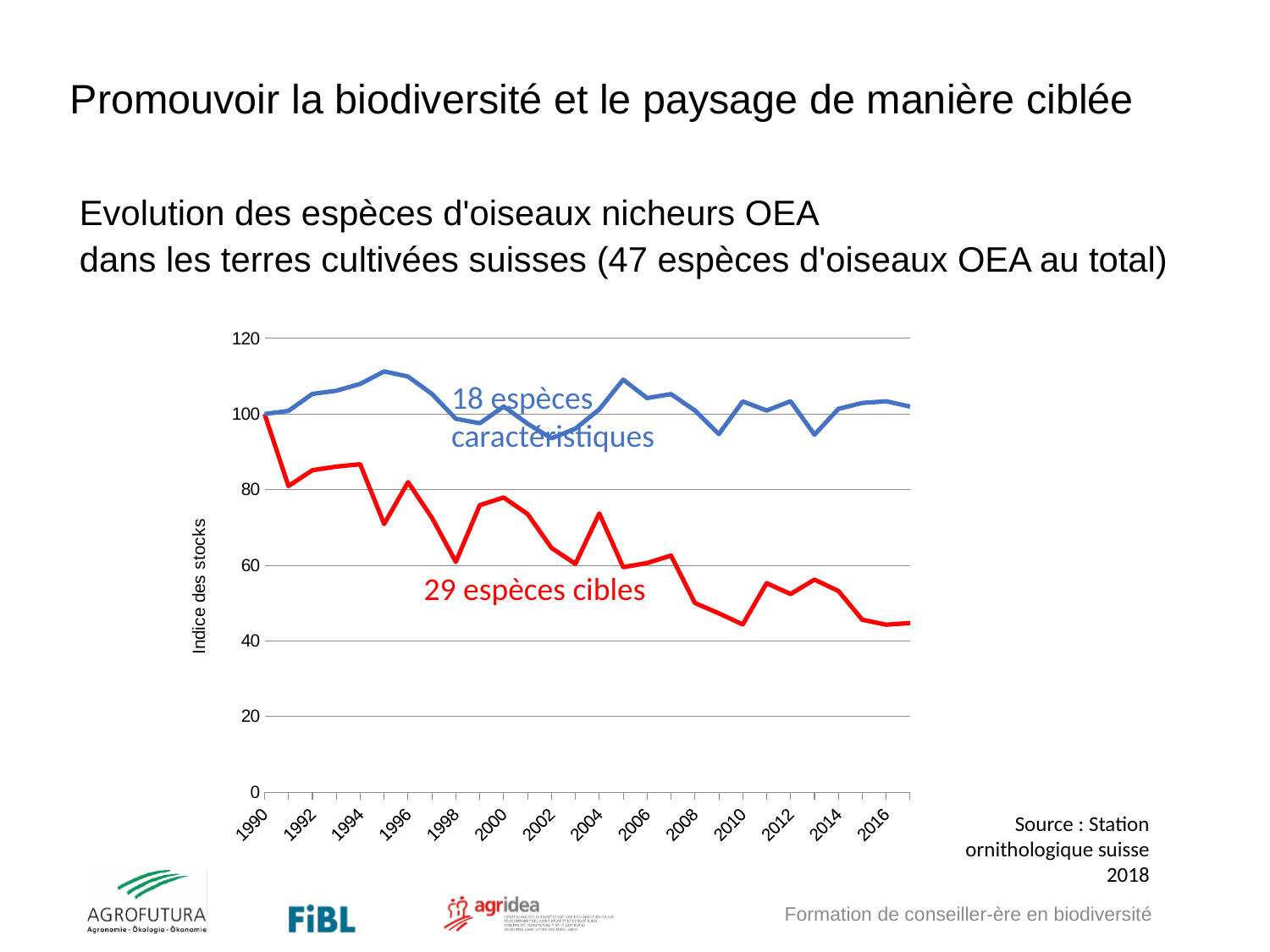

# Promouvoir la biodiversité et le paysage de manière ciblée
Evolution des espèces d'oiseaux nicheurs OEA
dans les terres cultivées suisses (47 espèces d'oiseaux OEA au total)

### Chart

| Category | Espèces cibles "Objectifs environnementaux pour l'agriculture" (n=29) | 100 |
|---|---|---|
| 1990 | 100.0 | 100.0 |
| 1991 | 80.9489671 | 100.836599986306 |
| 1992 | 85.1569483 | 105.323229409915 |
| 1993 | 86.1078172 | 106.157490473929 |
| 1994 | 86.7271854 | 107.959657484813 |
| 1995 | 70.9241852 | 111.269826577119 |
| 1996 | 81.9888289 | 109.910823225781 |
| 1997 | 72.5704456 | 105.318827865432 |
| 1998 | 60.9093388 | 98.7465837586228 |
| 1999 | 75.9102667 | 97.556315930755 |
| 2000 | 77.9367815 | 101.997664718852 |
| 2001 | 73.5639434 | 97.4553686811509 |
| 2002 | 64.6042196 | 93.5837375012107 |
| 2003 | 60.3783587 | 96.1236091234364 |
| 2004 | 73.71178 | 101.237792452922 |
| 2005 | 59.501313 | 109.097450740367 |
| 2006 | 60.6121234 | 104.224627184869 |
| 2007 | 62.5935874 | 105.270506442132 |
| 2008 | 50.0542036 | 100.933151596669 |
| 2009 | 47.3146479 | 94.6973957970495 |
| 2010 | 44.3654533 | 103.331430673311 |
| 2011 | 55.2982549 | 100.929394283786 |
| 2012 | 52.4099258 | 103.376238487179 |
| 2013 | 56.2173139 | 94.5321479491292 |
| 2014 | 53.2374081 | 101.379169638775 |
| 2015 | 45.6237547 | 102.929337645651 |
| 2016 | 44.2939106 | 103.362573271839 |
| 2017 | 44.7470158 | 101.974145275561 |
18 espèces caractéristiques
29 espèces cibles
Source : Station ornithologique suisse 2018
Formation de conseiller-ère en biodiversité